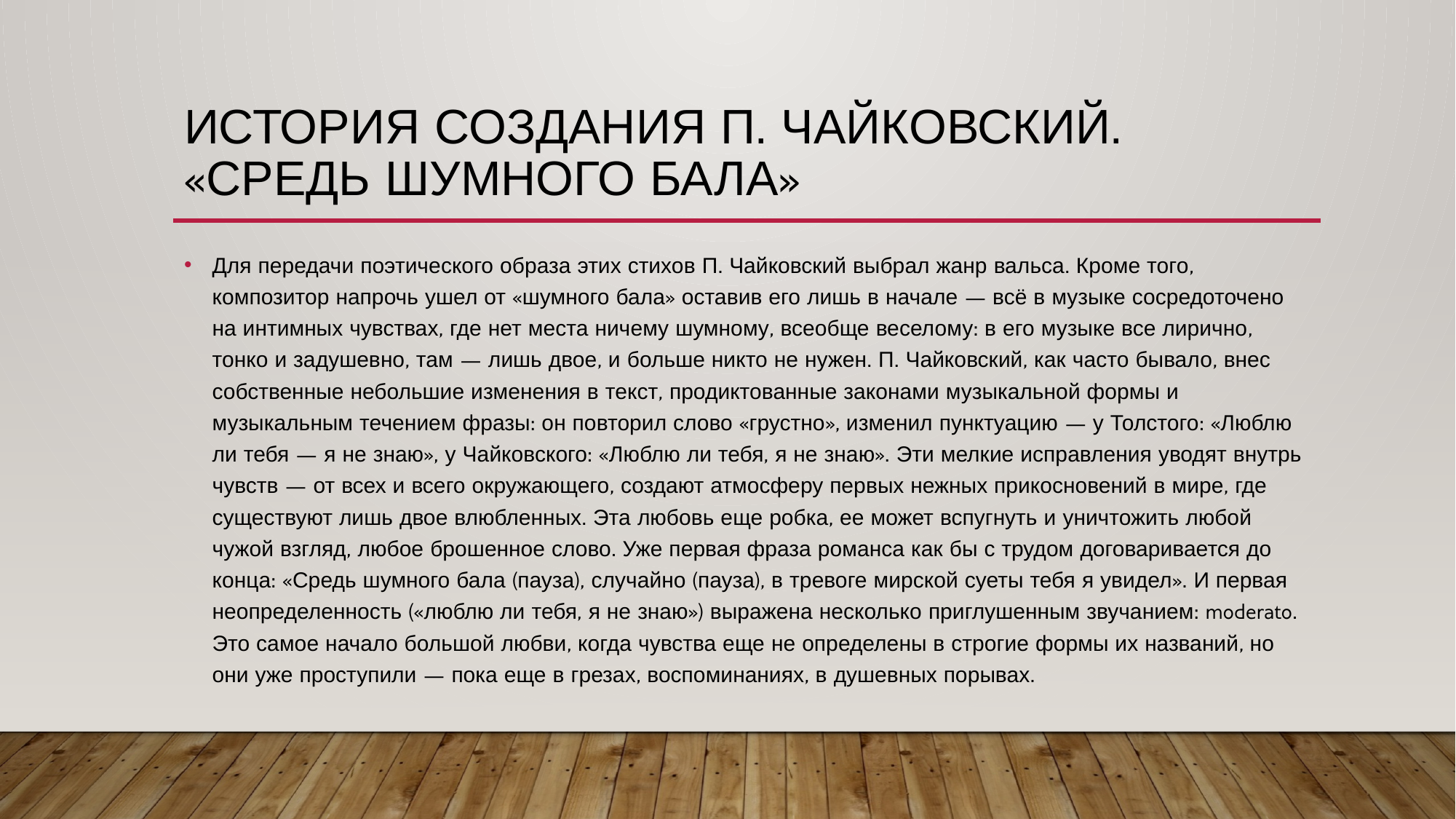

# История создания П. Чайковский. «Средь шумного бала»
Для передачи поэтического образа этих стихов П. Чайковский выбрал жанр вальса. Кроме того, композитор напрочь ушел от «шумного бала» оставив его лишь в начале — всё в музыке сосредоточено на интимных чувствах, где нет места ничему шумному, всеобще веселому: в его музыке все лирично, тонко и задушевно, там — лишь двое, и больше никто не нужен. П. Чайковский, как часто бывало, внес собственные небольшие изменения в текст, продиктованные законами музыкальной формы и музыкальным течением фразы: он повторил слово «грустно», изменил пунктуацию — у Толстого: «Люблю ли тебя — я не знаю», у Чайковского: «Люблю ли тебя, я не знаю». Эти мелкие исправления уводят внутрь чувств — от всех и всего окружающего, создают атмосферу первых нежных прикосновений в мире, где существуют лишь двое влюбленных. Эта любовь еще робка, ее может вспугнуть и уничтожить любой чужой взгляд, любое брошенное слово. Уже первая фраза романса как бы с трудом договаривается до конца: «Средь шумного бала (пауза), случайно (пауза), в тревоге мирской суеты тебя я увидел». И первая неопределенность («люблю ли тебя, я не знаю») выражена несколько приглушенным звучанием: moderato. Это самое начало большой любви, когда чувства еще не определены в строгие формы их названий, но они уже проступили — пока еще в грезах, воспоминаниях, в душевных порывах.